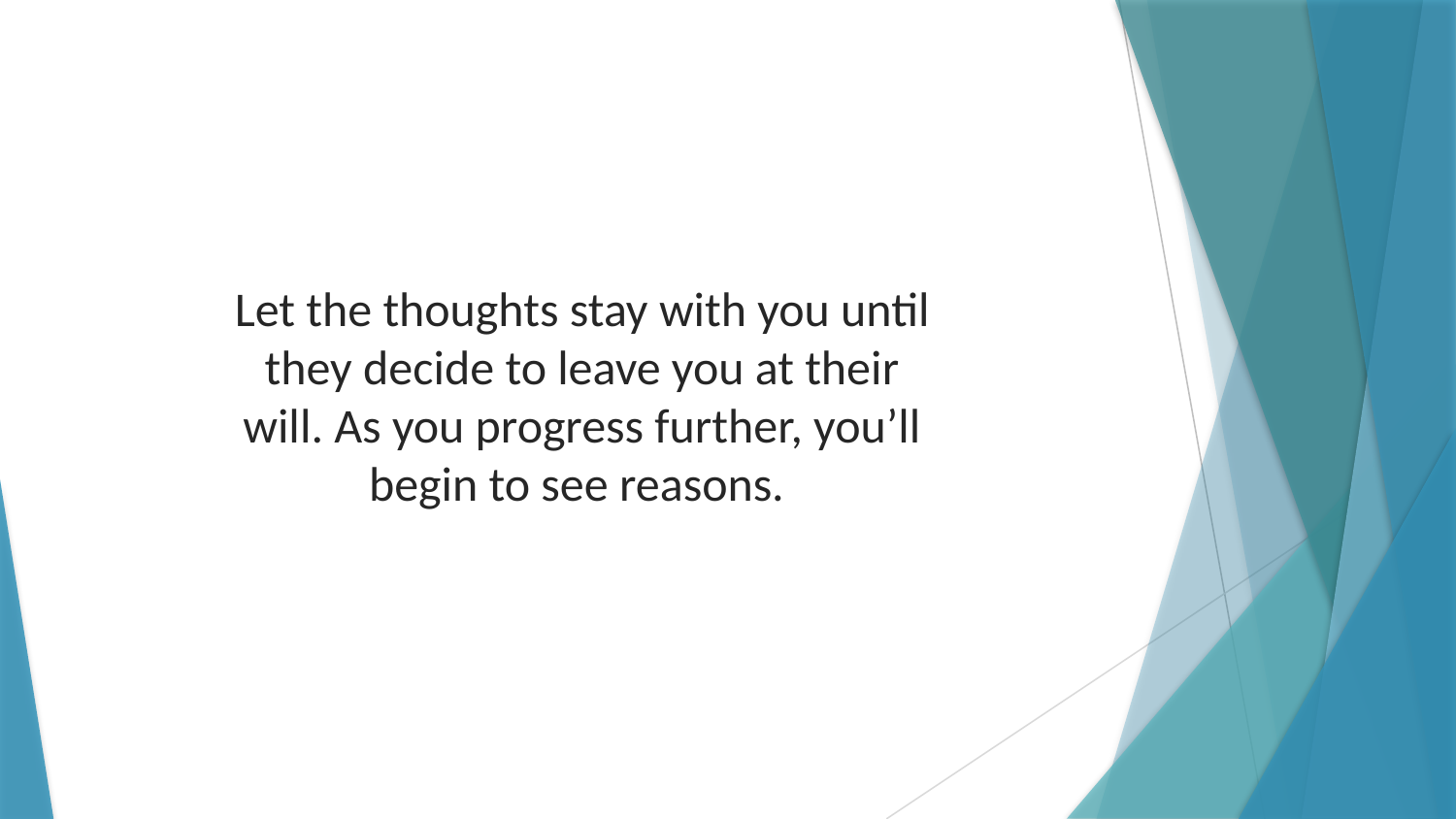

Let the thoughts stay with you until they decide to leave you at their will. As you progress further, you’ll begin to see reasons.